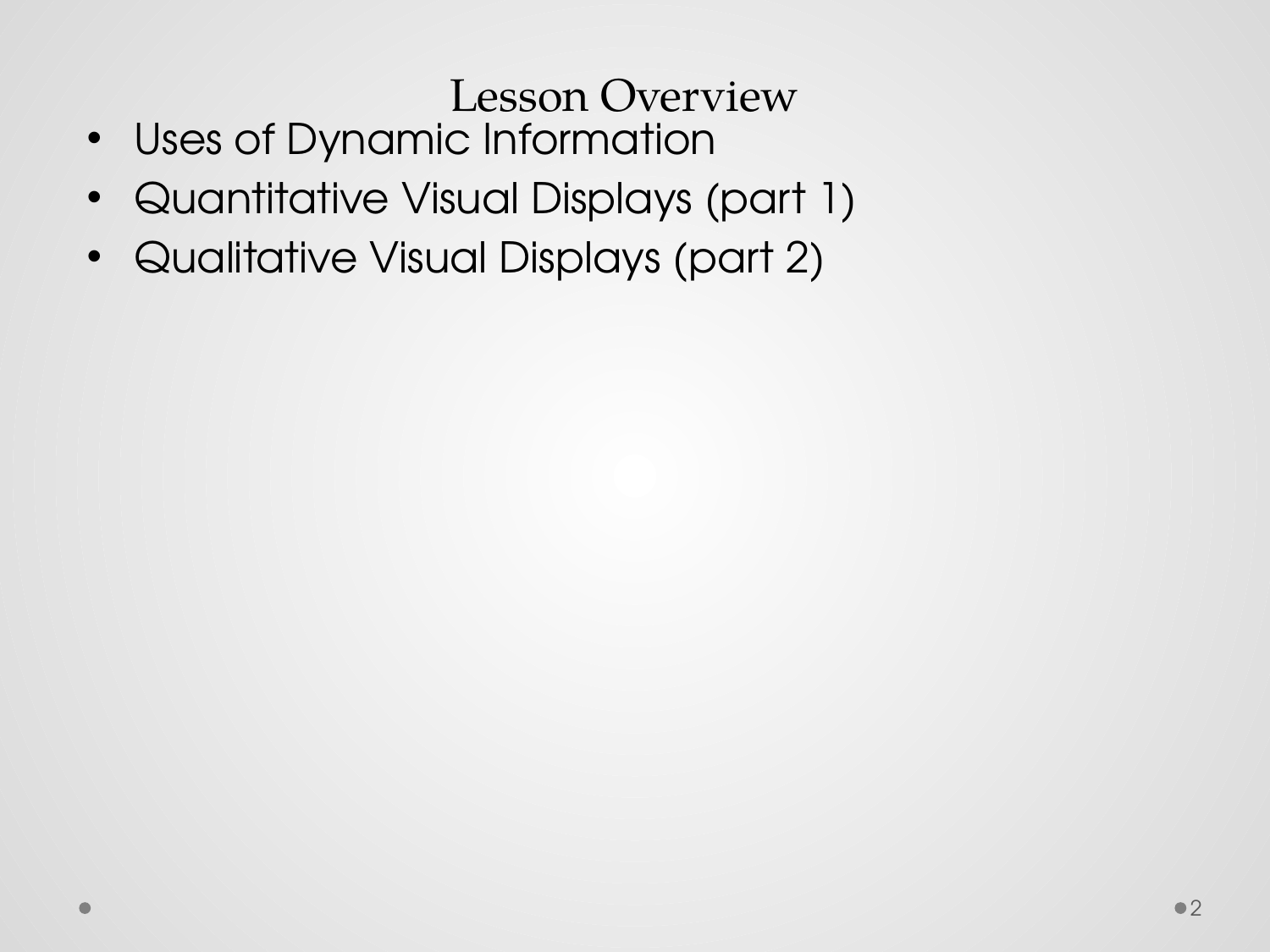

# Lesson Overview

Uses of Dynamic Information
Quantitative Visual Displays (part 1)
Qualitative Visual Displays (part 2)
2